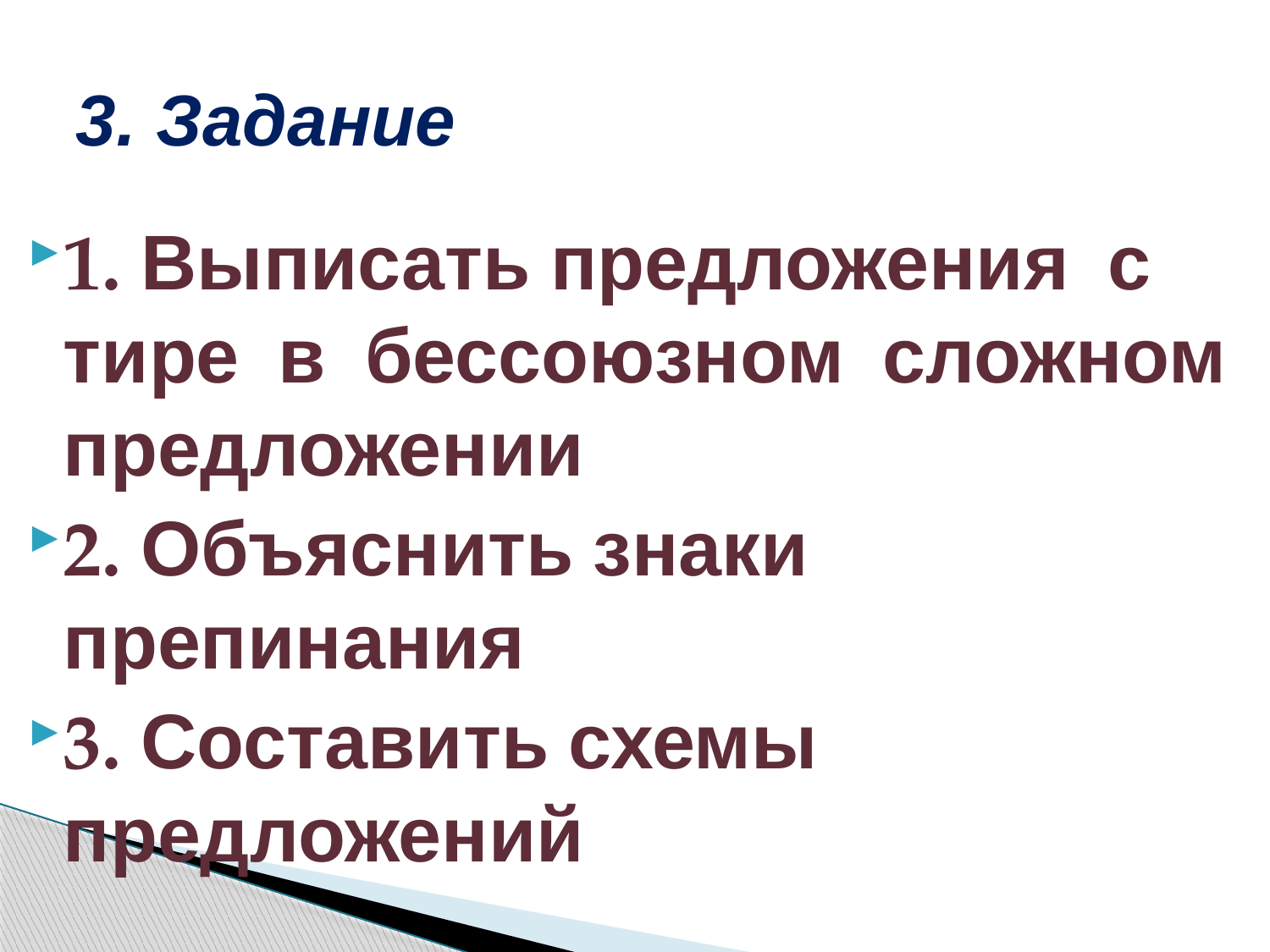

# 3. Задание
1. Выписать предложения  с  тире  в  бессоюзном  сложном  предложении
2. Объяснить знаки  препинания
3. Составить схемы  предложений